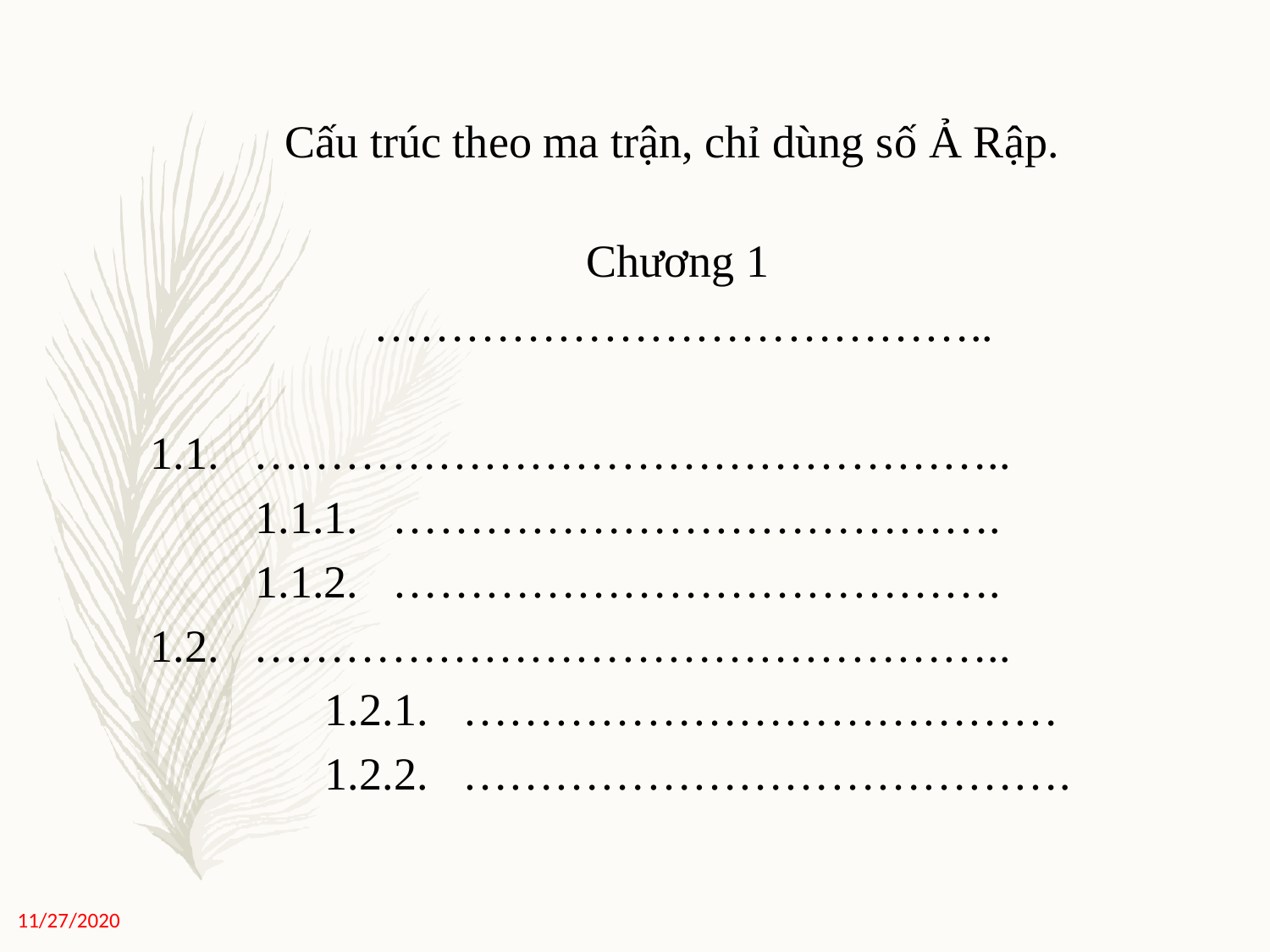

Cấu trúc theo ma trận, chỉ dùng số Ả Rập.

 Chương 1
  …………………………………..

1.1.   …………………………………………..
	     1.1.1.   ………………………………….
	     1.1.2.   ………………………………….
1.2.   …………………………………………..
		1.2.1.   …………………………………
		1.2.2.   ………………………………….

11/27/2020